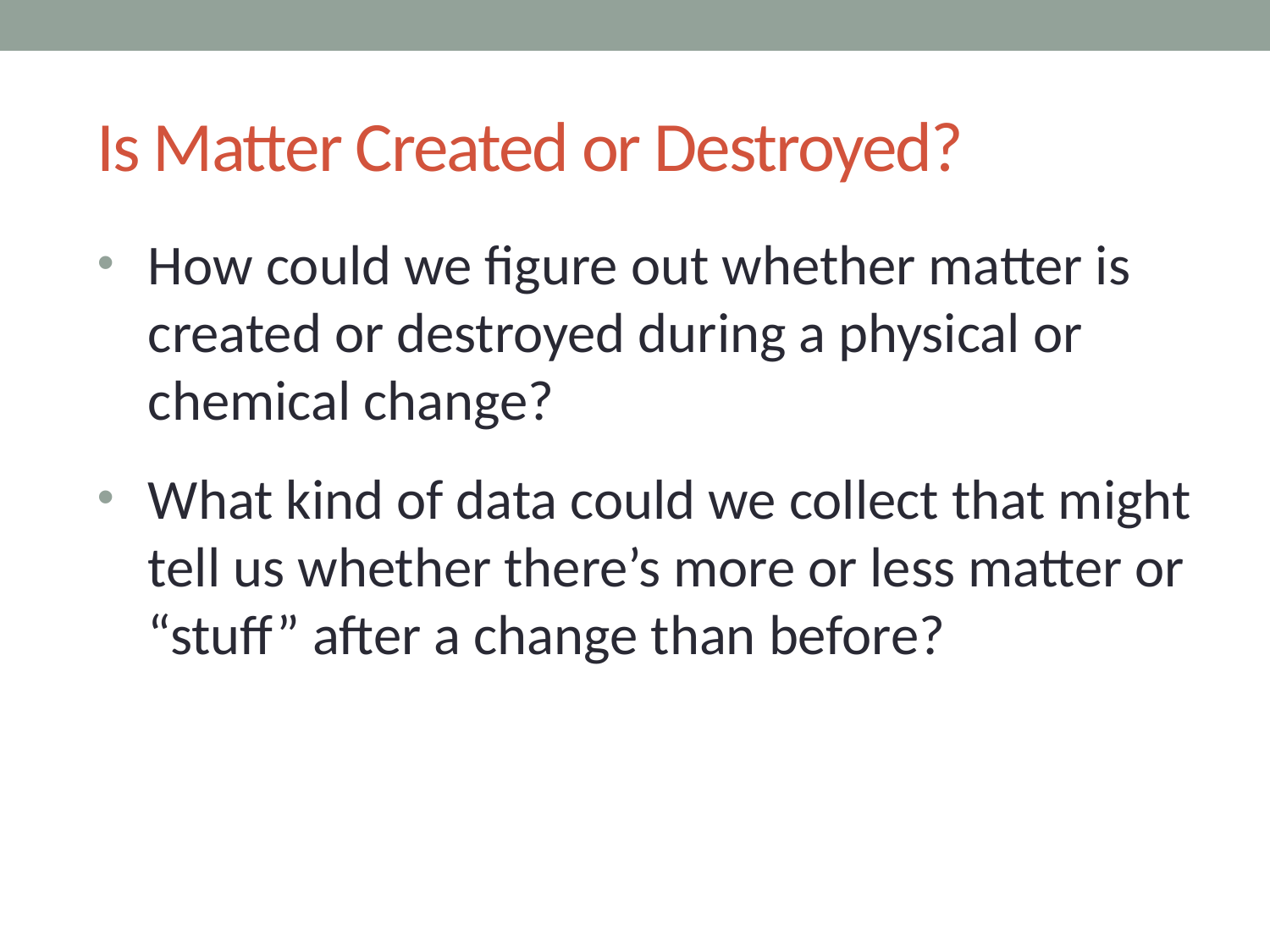

# Is Matter Created or Destroyed?
How could we figure out whether matter is created or destroyed during a physical or chemical change?
What kind of data could we collect that might tell us whether there’s more or less matter or “stuff” after a change than before?